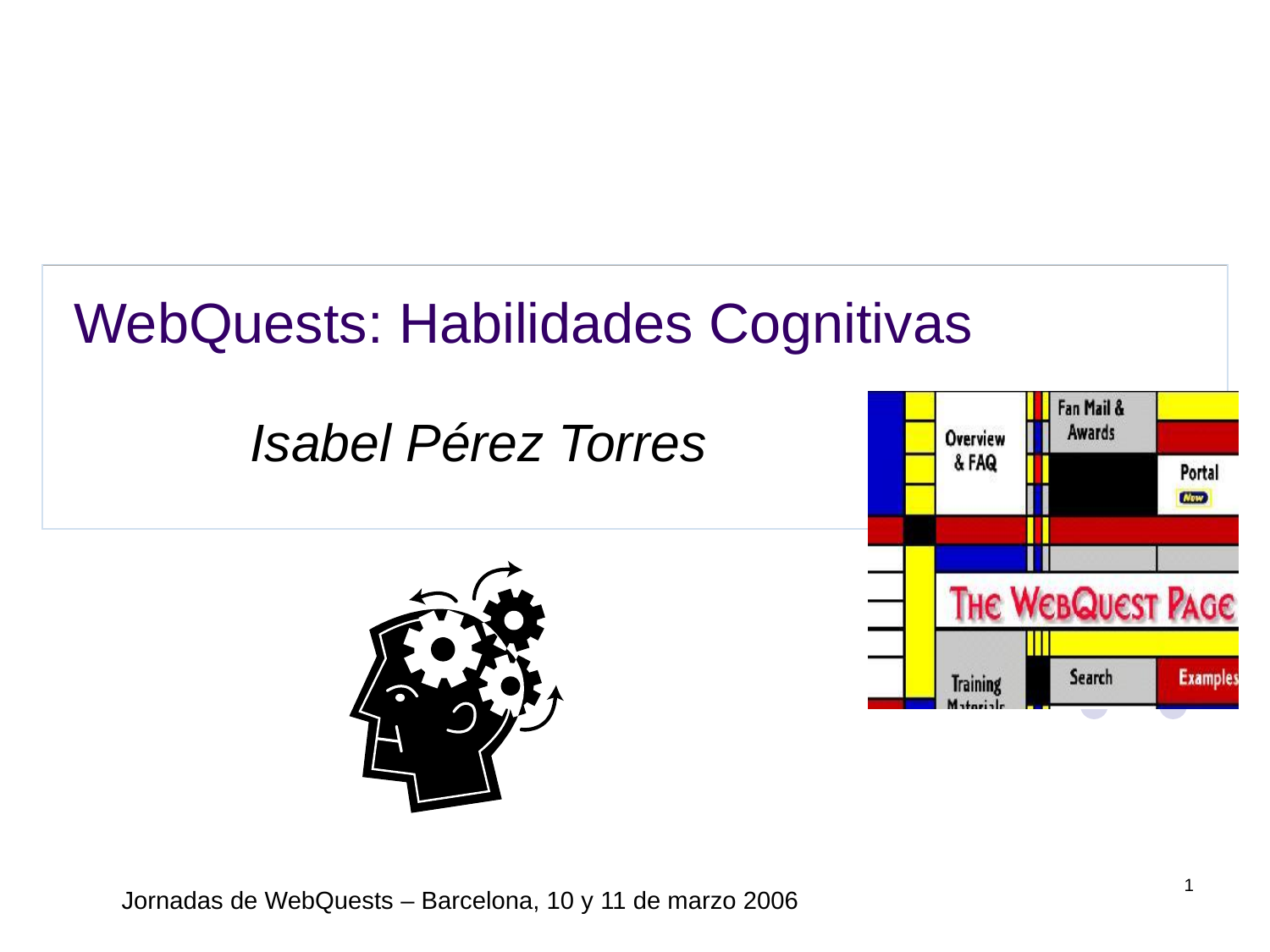

# WebQuests: Habilidades Cognitivas
Isabel Pérez Torres

Jornadas de WebQuests – Barcelona, 10 y 11 de marzo 2006
1